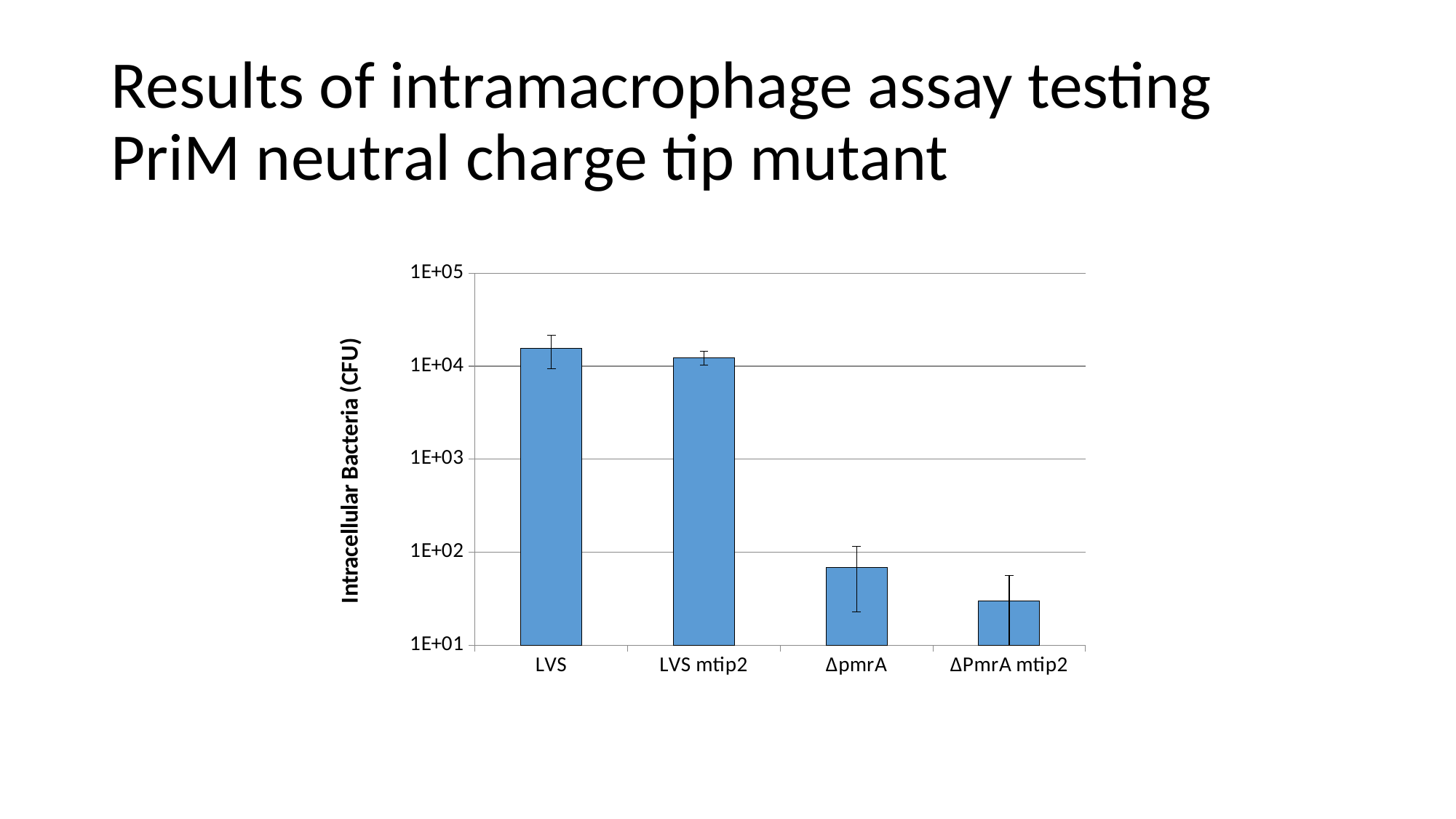

# Results of intramacrophage assay testing PriM neutral charge tip mutant

### Chart

| Category | Average CFU per well |
|---|---|
| LVS | 15433.333333333334 |
| LVS mtip2 | 12400.0 |
| ∆pmrA | 68.66666666666667 |
| ΔPmrA mtip2 | 30.0 |